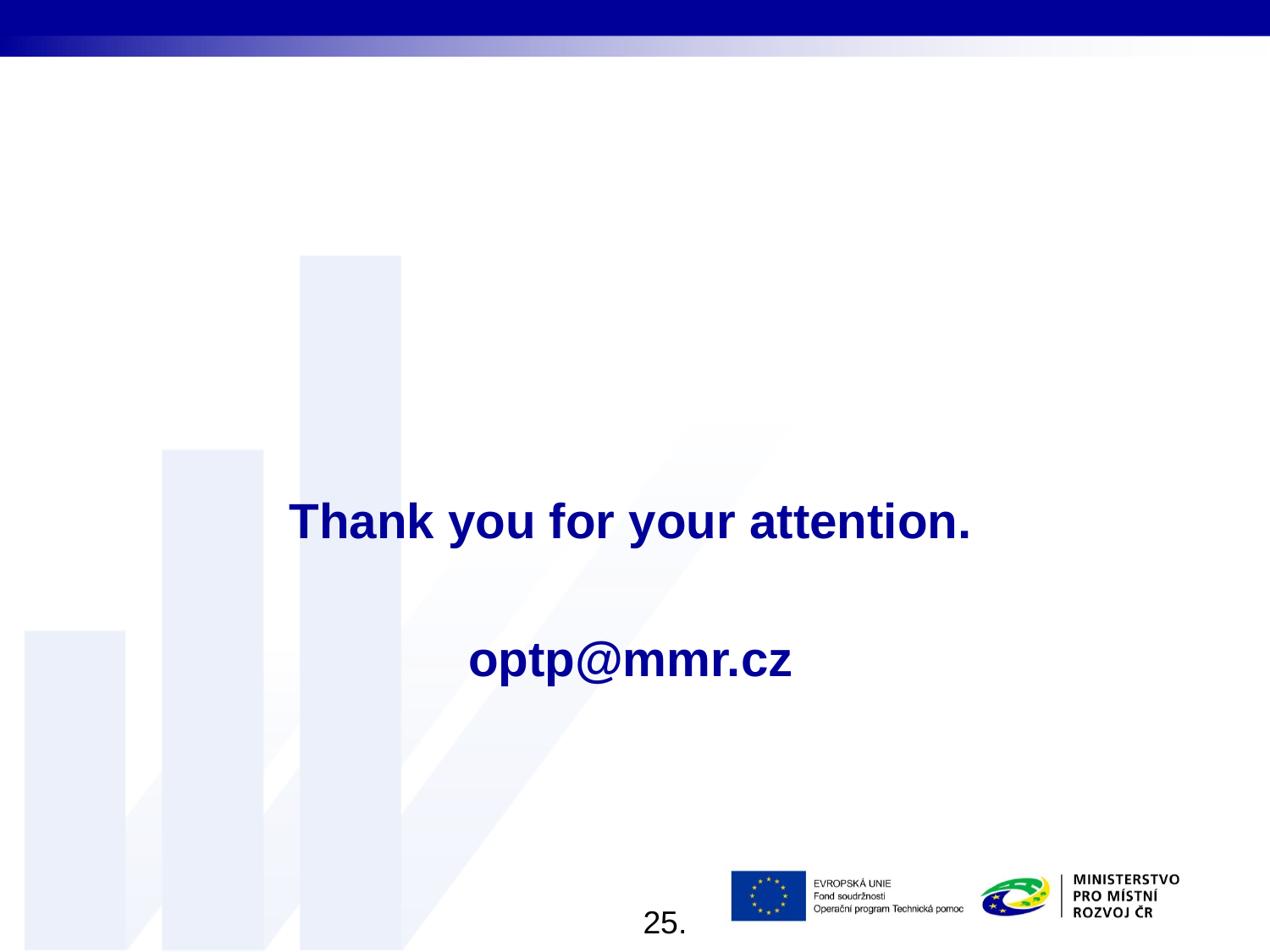

#

Thank you for your attention.

optp@mmr.cz

25.